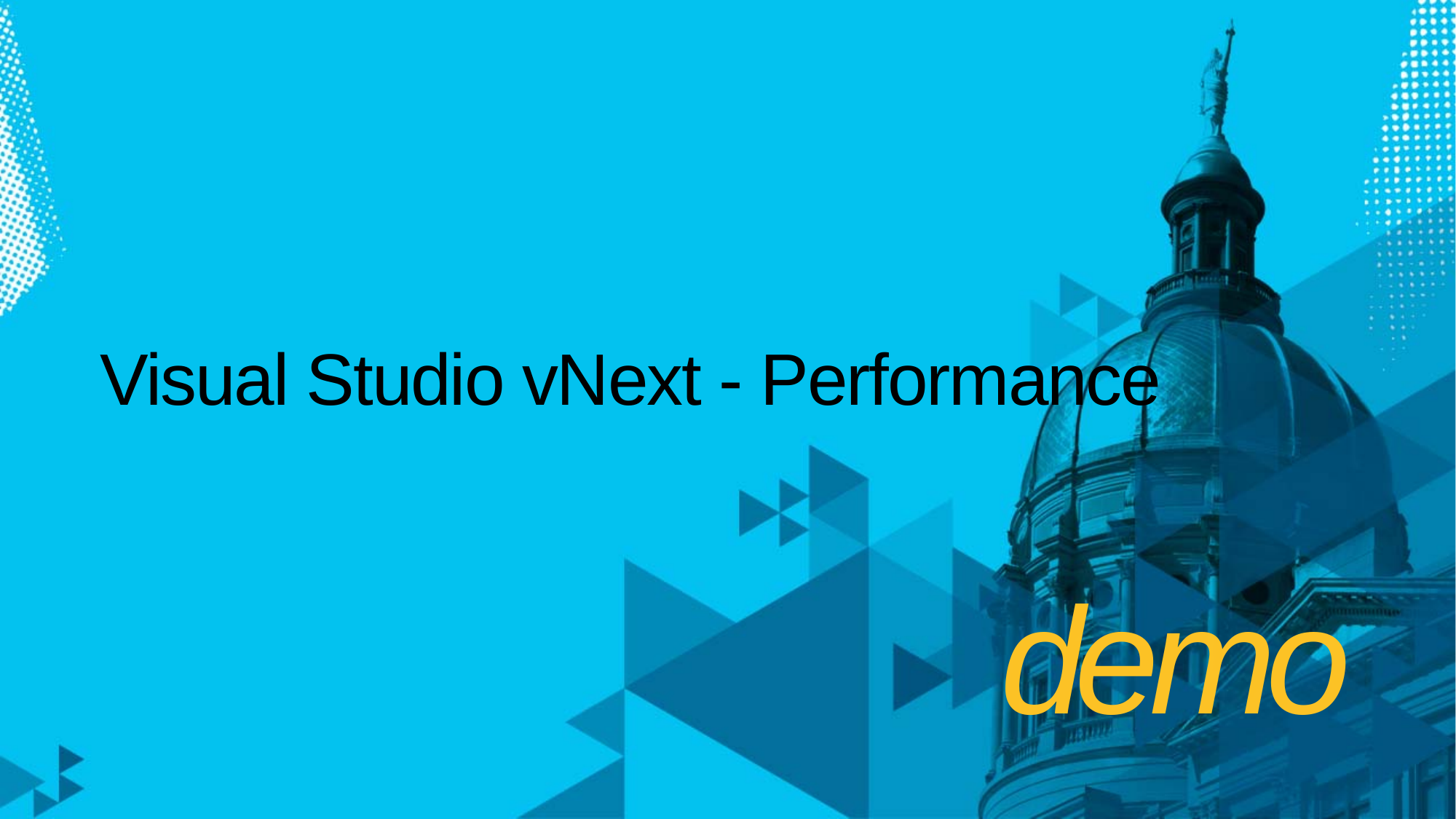

# Visual Studio vNext - Performance
demo